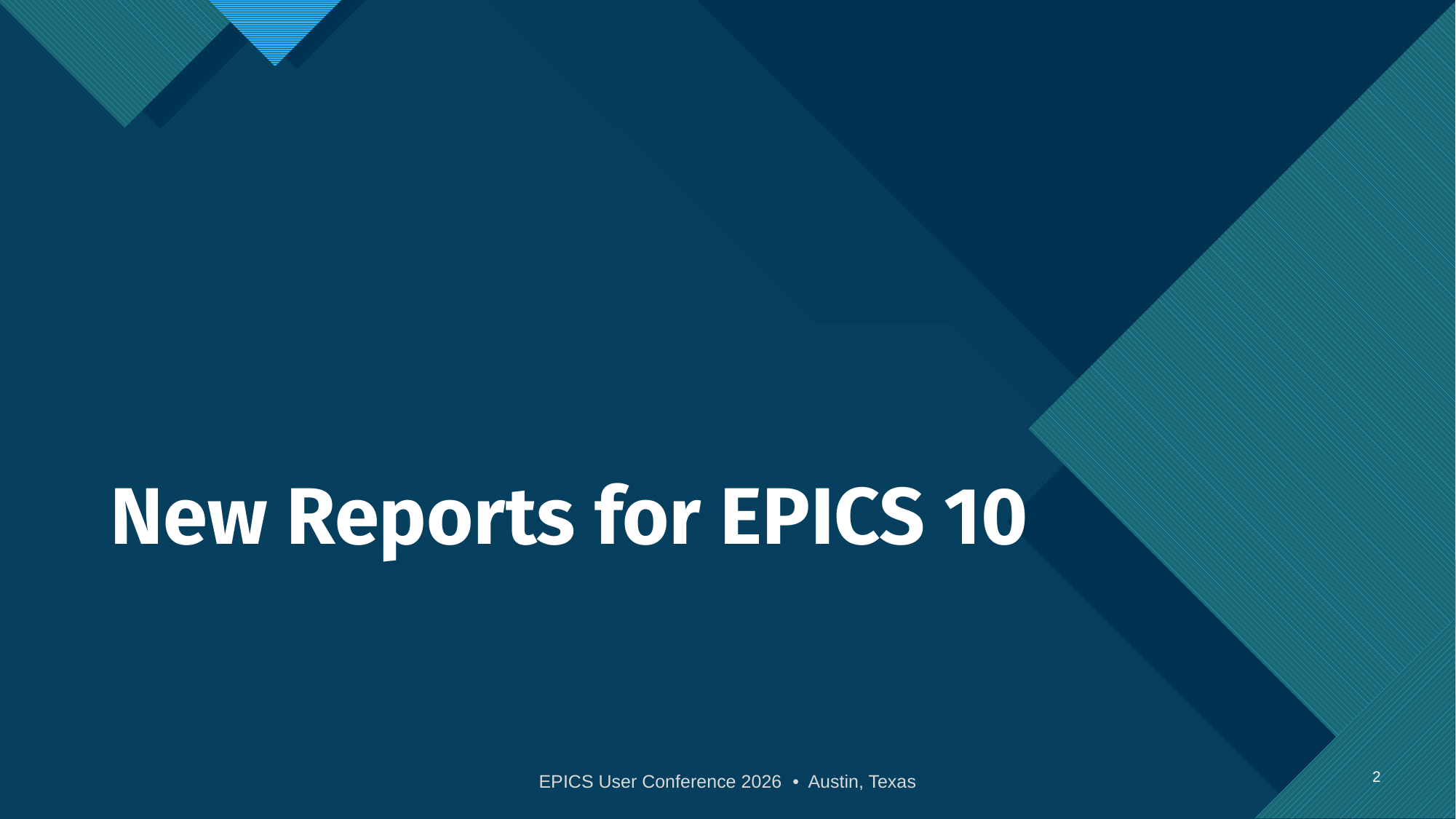

# New Reports for EPICS 10

2
EPICS User Conference 2026  •  Austin, Texas